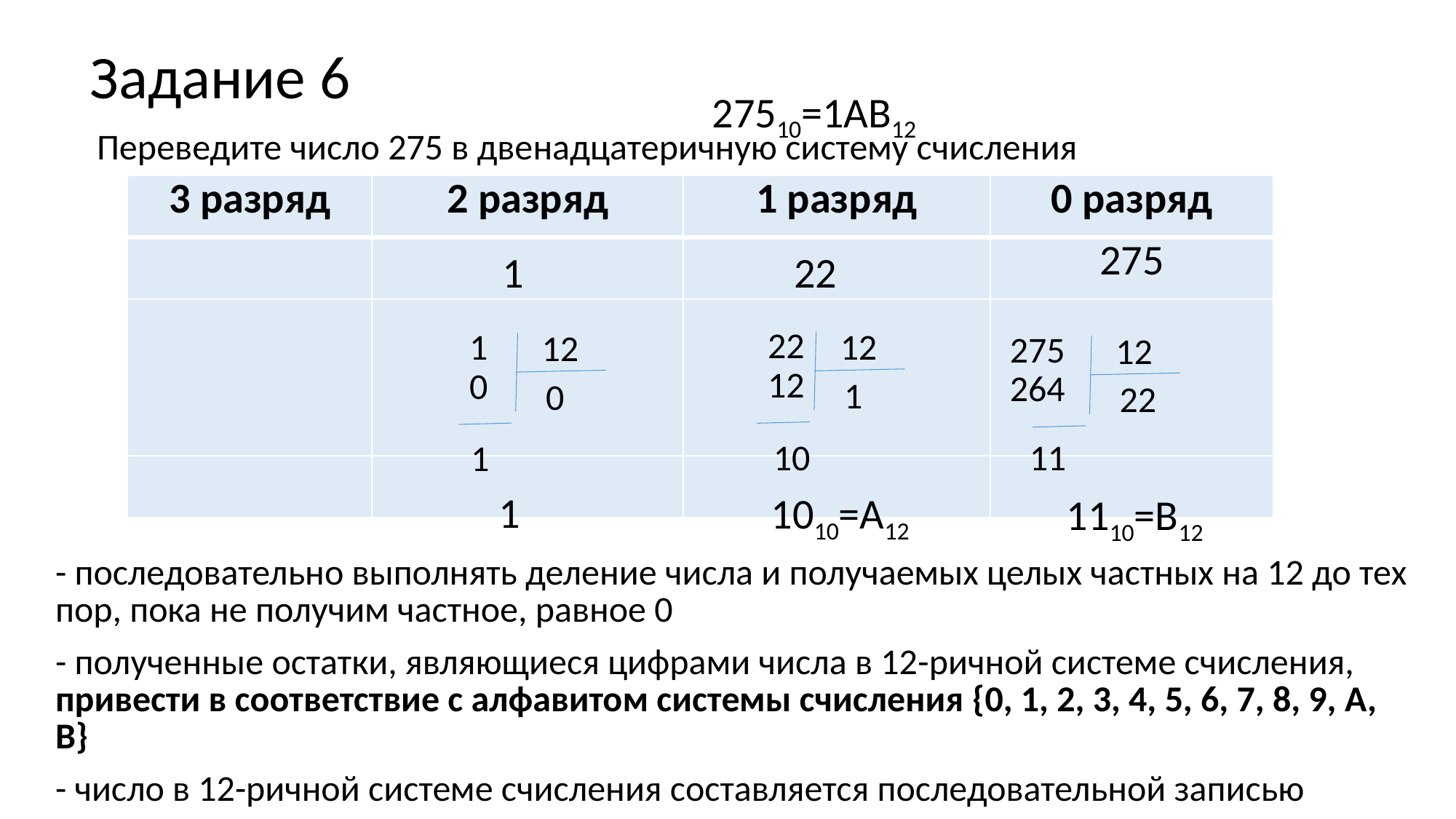

# Задание 6
27510=1АВ12
Переведите число 275 в двенадцатеричную систему счисления
| 3 разряд | 2 разряд | 1 разряд | 0 разряд |
| --- | --- | --- | --- |
|  |  |  | 275 |
|  |  |  |  |
|  |  |  |  |
1
22
22
12
12
1
10
1
12
0
0
1
275
12
264
22
11
1
1010=А12
1110=В12
- последовательно выполнять деление числа и получаемых целых частных на 12 до тех пор, пока не получим частное, равное 0
- полученные остатки, являющиеся цифрами числа в 12-ричной системе счисления, привести в соответствие с алфавитом системы счисления {0, 1, 2, 3, 4, 5, 6, 7, 8, 9, А, В}
- число в 12-ричной системе счисления составляется последовательной записью полученных остатков, начиная с последнего полученного остатка